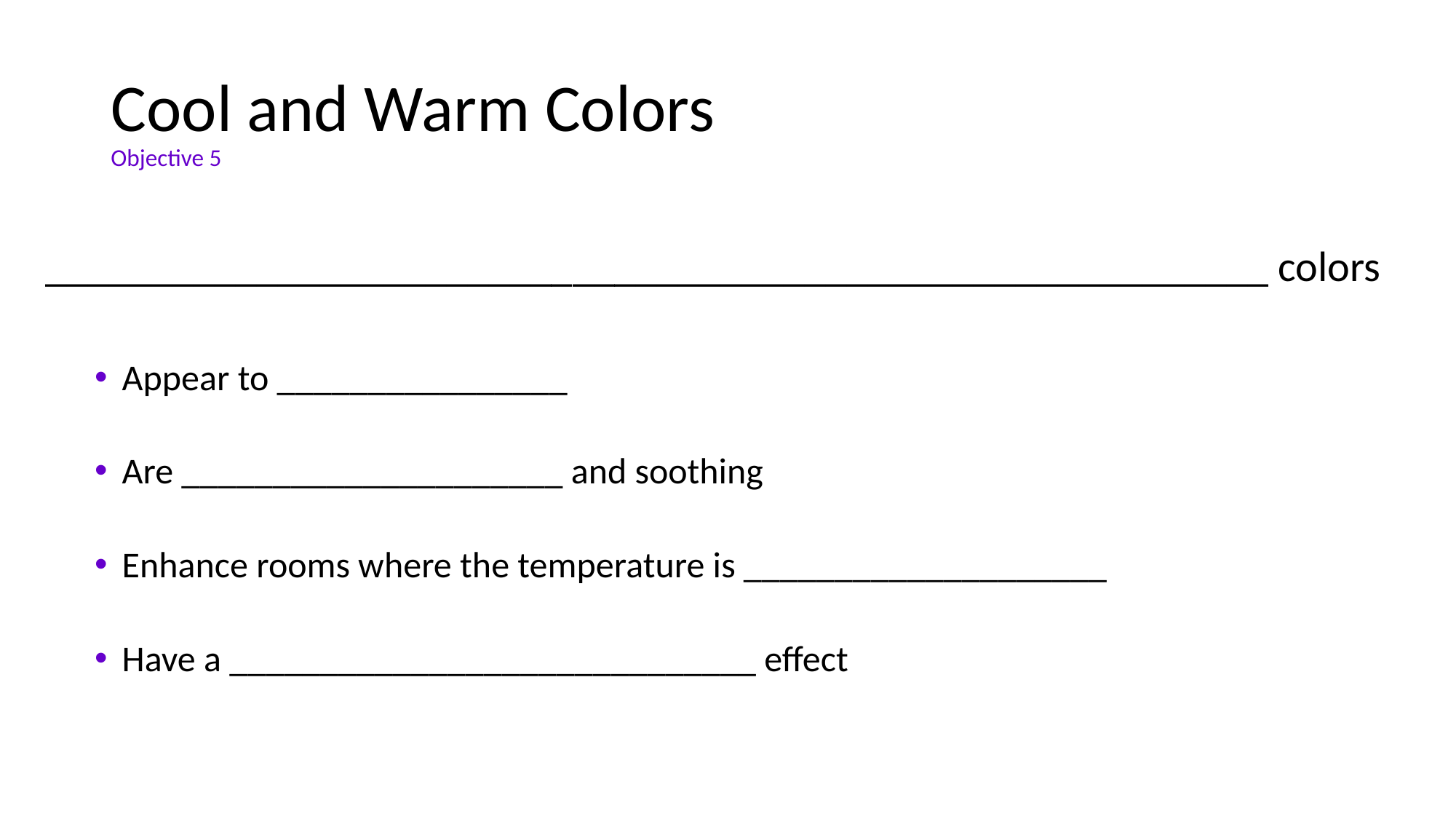

# Cool and Warm Colors Objective 5
__________________________________________________________ colors

Appear to ________________

Are _____________________ and soothing

Enhance rooms where the temperature is ____________________

Have a _____________________________ effect